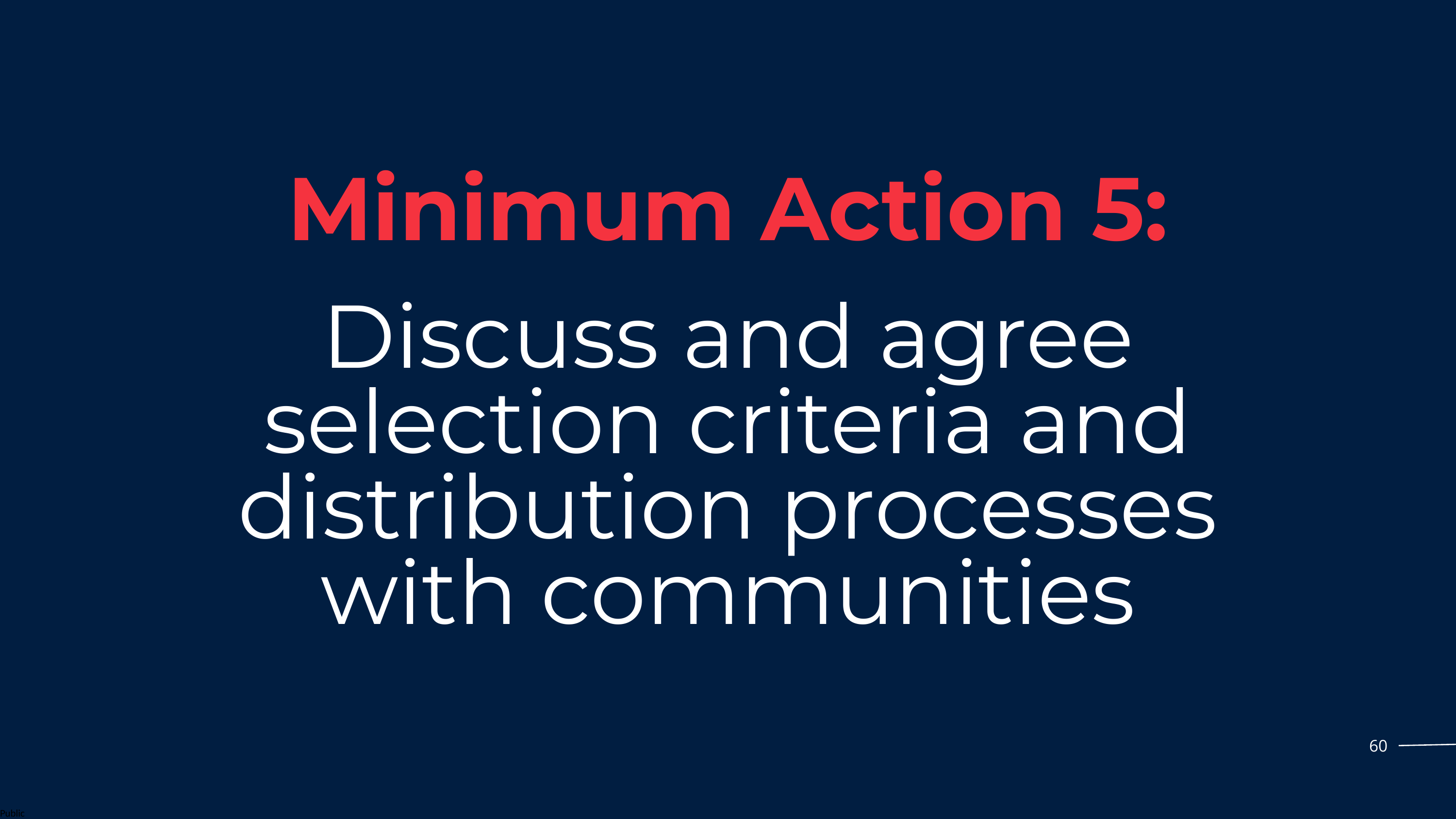

Minimum Action 5:

Discuss and agree selection criteria and distribution processes with communities